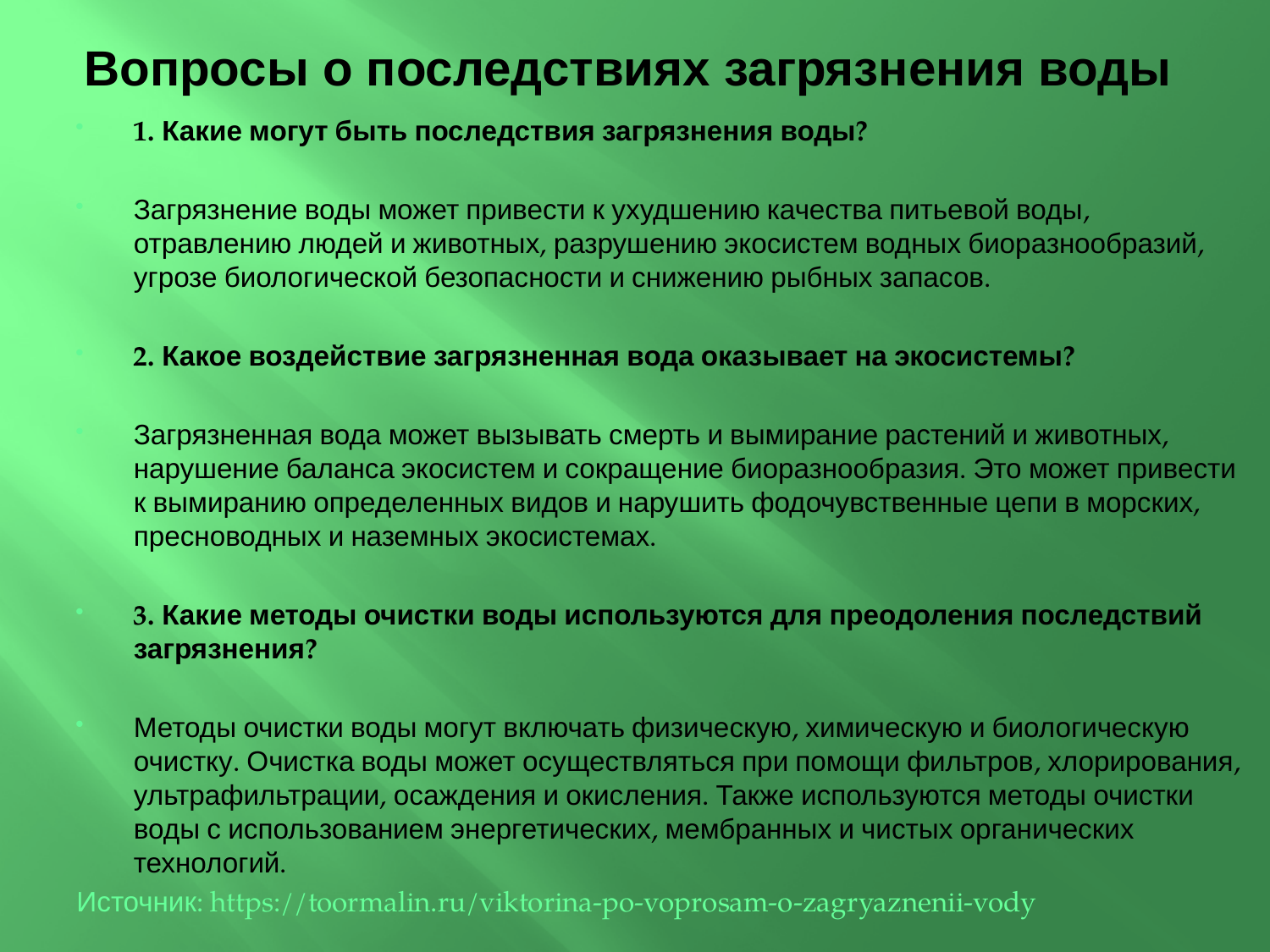

# Вопросы о последствиях загрязнения воды
1. Какие могут быть последствия загрязнения воды?

Загрязнение воды может привести к ухудшению качества питьевой воды, отравлению людей и животных, разрушению экосистем водных биоразнообразий, угрозе биологической безопасности и снижению рыбных запасов.

2. Какое воздействие загрязненная вода оказывает на экосистемы?

Загрязненная вода может вызывать смерть и вымирание растений и животных, нарушение баланса экосистем и сокращение биоразнообразия. Это может привести к вымиранию определенных видов и нарушить фодочувственные цепи в морских, пресноводных и наземных экосистемах.

3. Какие методы очистки воды используются для преодоления последствий загрязнения?

Методы очистки воды могут включать физическую, химическую и биологическую очистку. Очистка воды может осуществляться при помощи фильтров, хлорирования, ультрафильтрации, осаждения и окисления. Также используются методы очистки воды с использованием энергетических, мембранных и чистых органических технологий.
Источник: https://toormalin.ru/viktorina-po-voprosam-o-zagryaznenii-vody